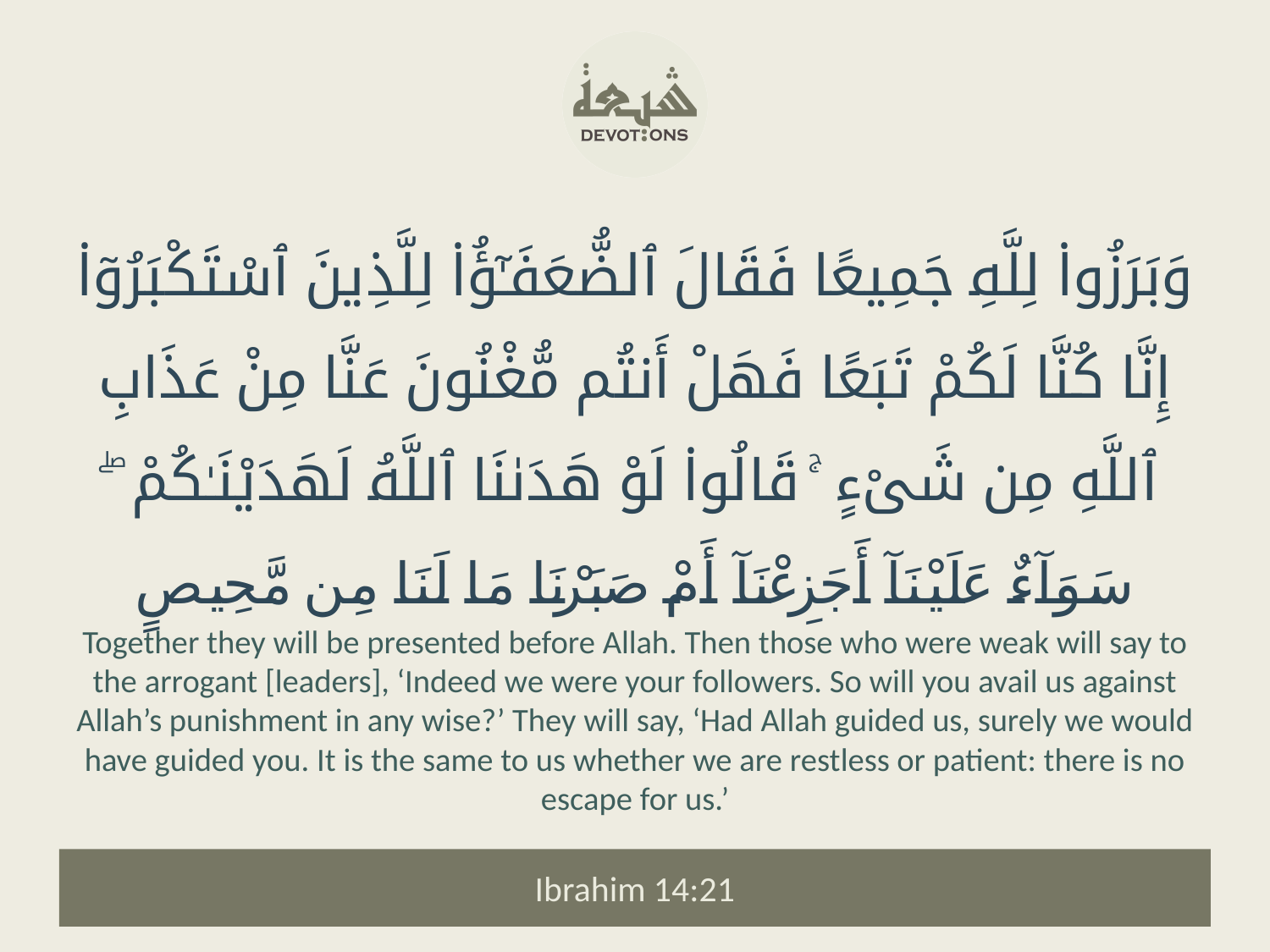

وَبَرَزُوا۟ لِلَّهِ جَمِيعًا فَقَالَ ٱلضُّعَفَـٰٓؤُا۟ لِلَّذِينَ ٱسْتَكْبَرُوٓا۟ إِنَّا كُنَّا لَكُمْ تَبَعًا فَهَلْ أَنتُم مُّغْنُونَ عَنَّا مِنْ عَذَابِ ٱللَّهِ مِن شَىْءٍ ۚ قَالُوا۟ لَوْ هَدَىٰنَا ٱللَّهُ لَهَدَيْنَـٰكُمْ ۖ سَوَآءٌ عَلَيْنَآ أَجَزِعْنَآ أَمْ صَبَرْنَا مَا لَنَا مِن مَّحِيصٍ
Together they will be presented before Allah. Then those who were weak will say to the arrogant [leaders], ‘Indeed we were your followers. So will you avail us against Allah’s punishment in any wise?’ They will say, ‘Had Allah guided us, surely we would have guided you. It is the same to us whether we are restless or patient: there is no escape for us.’
Ibrahim 14:21